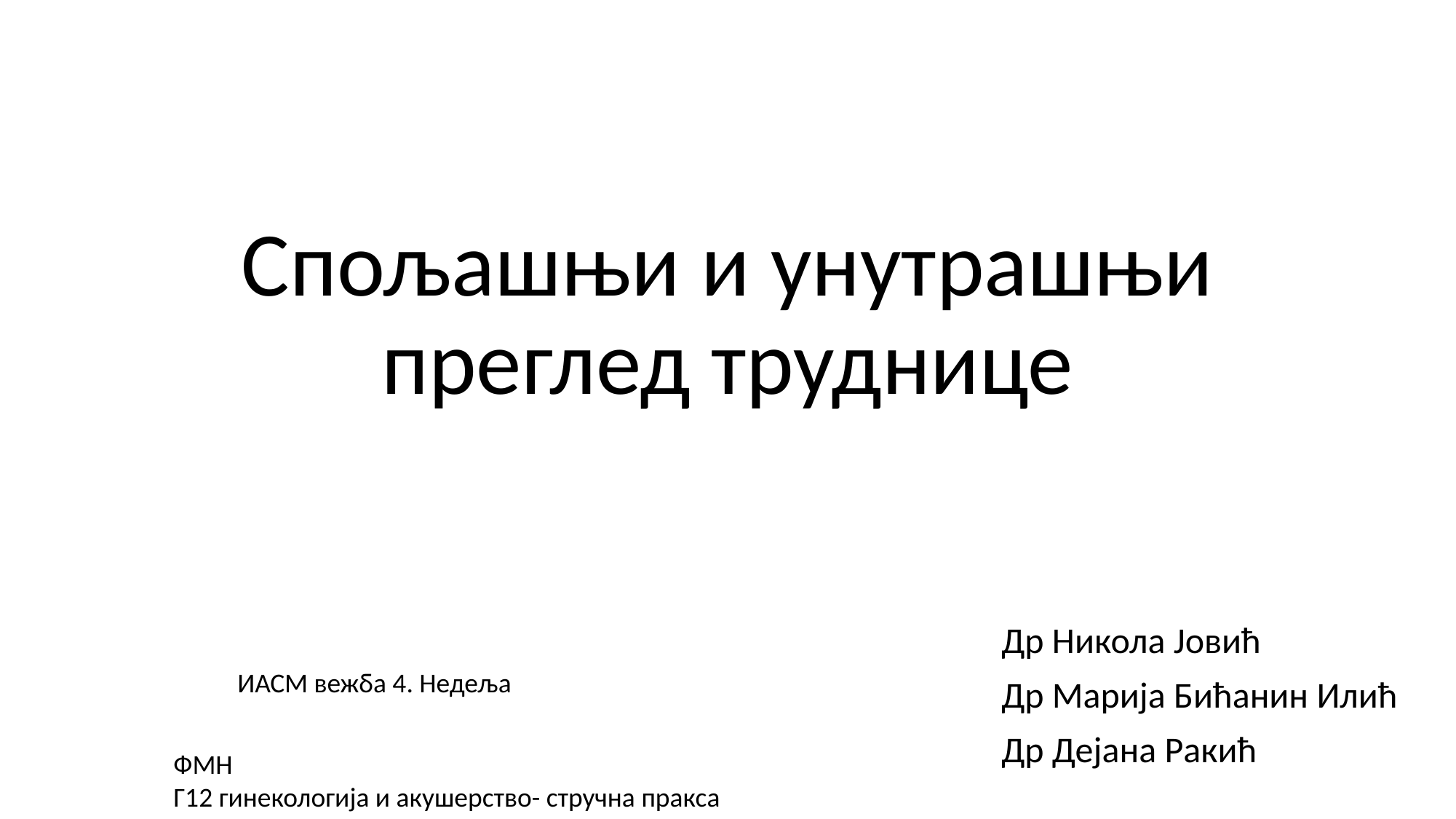

# Спољашњи и унутрашњи преглед труднице
Др Никола Јовић
Др Марија Бићанин Илић
Др Дејана Ракић
ИАСМ вежба 4. Недеља
ФМН
Г12 гинекологија и акушерство- стручна пракса